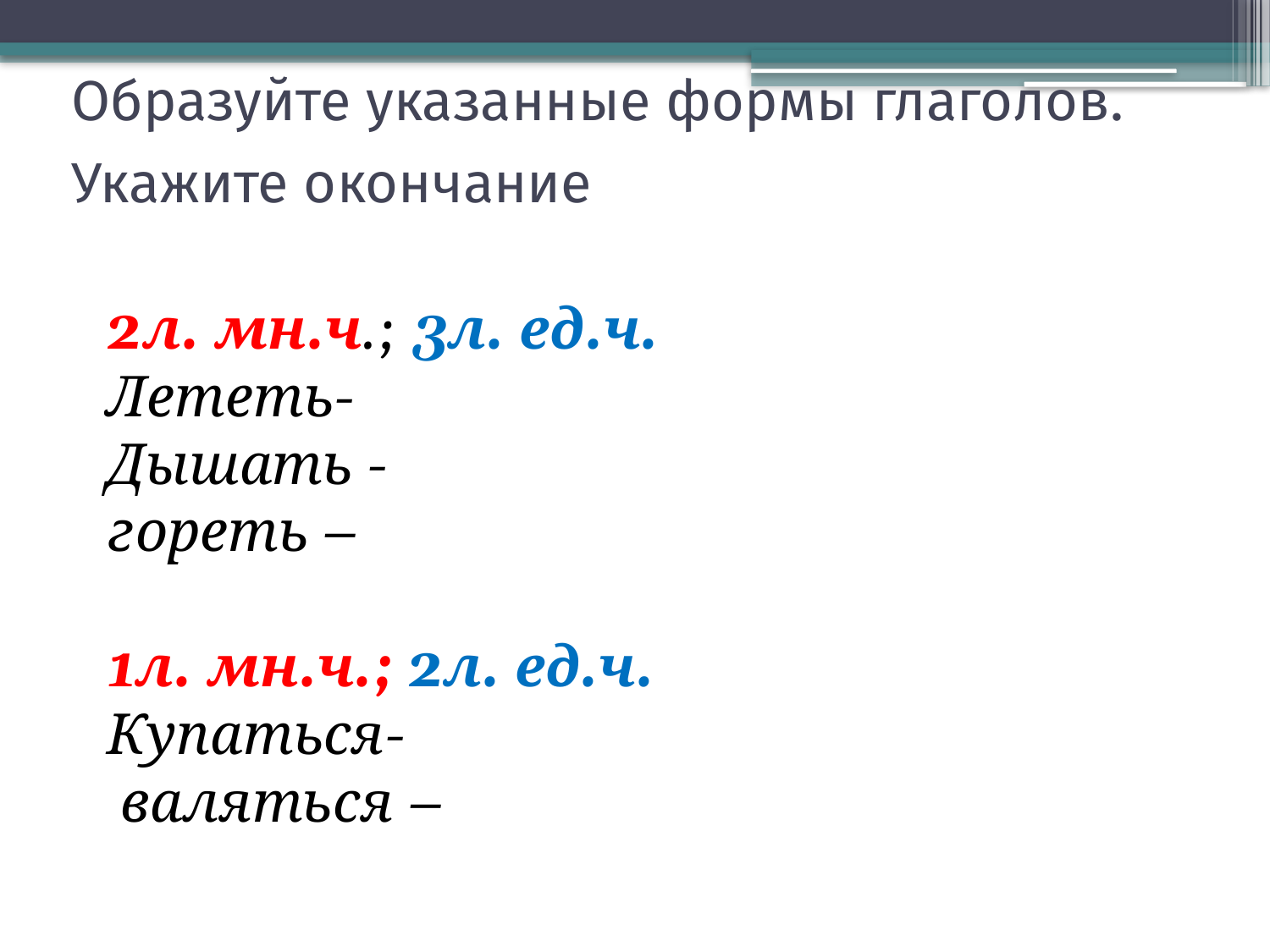

# Образуйте указанные формы глаголов. Укажите окончание
2л. мн.ч.; 3л. ед.ч.
Лететь-
Дышать -
гореть –

1л. мн.ч.; 2л. ед.ч.
Купаться-
 валяться –